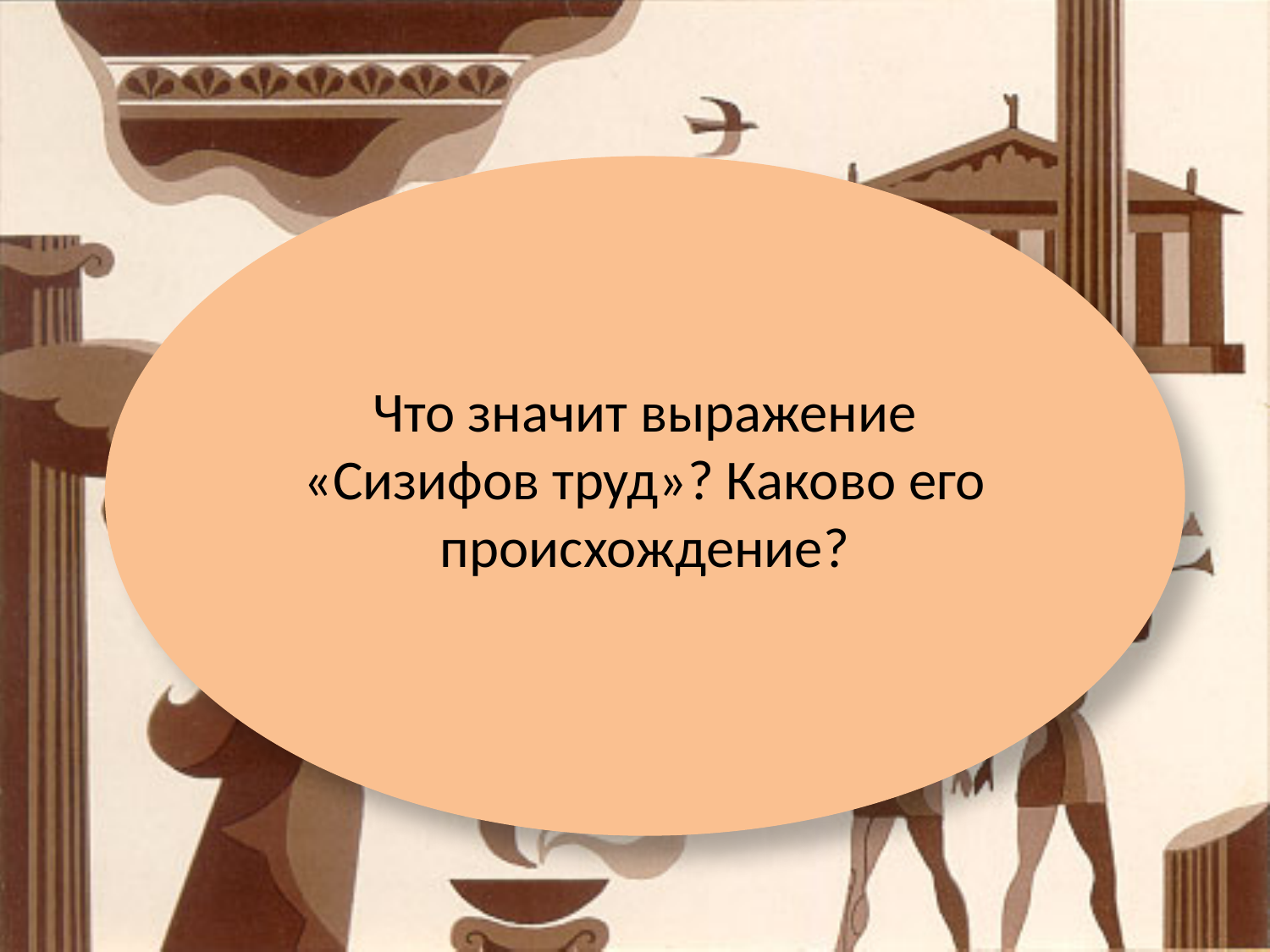

Что значит выражение «Сизифов труд»? Каково его происхождение?